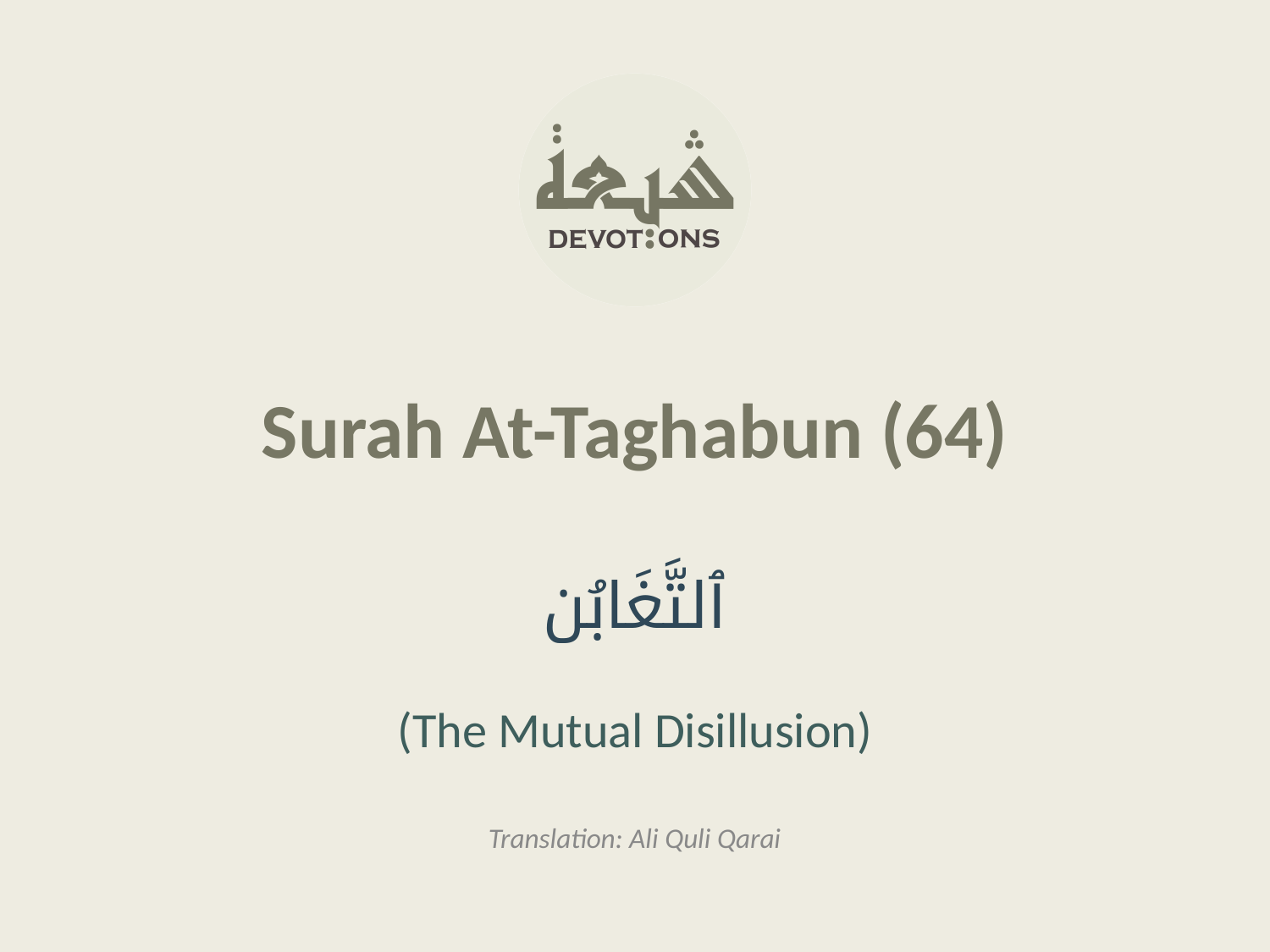

Surah At-Taghabun (64)
ٱلتَّغَابُن
(The Mutual Disillusion)
Translation: Ali Quli Qarai